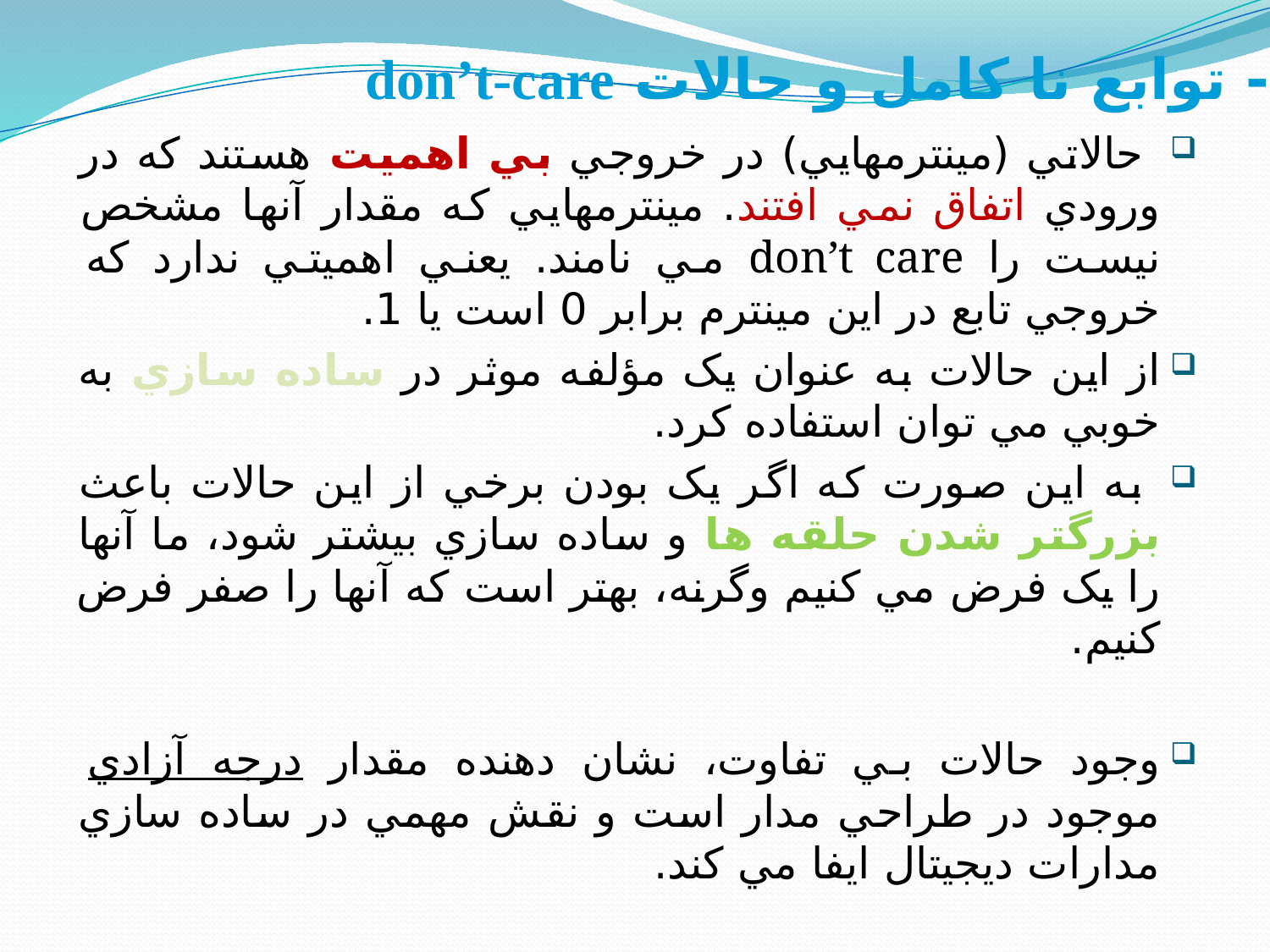

# - توابع نا کامل و حالات don’t-care
 حالاتي (مينترمهايي) در خروجي بي اهميت هستند که در ورودي اتفاق نمي افتند. مينترمهايي که مقدار آنها مشخص نيست را don’t care مي نامند. يعني اهميتي ندارد که خروجي تابع در اين مينترم برابر 0 است يا 1.
از اين حالات به عنوان يک مؤلفه موثر در ساده سازي به خوبي مي توان استفاده کرد.
 به اين صورت که اگر يک بودن برخي از اين حالات باعث بزرگتر شدن حلقه ها و ساده سازي بيشتر شود، ما آنها را يک فرض مي کنيم وگرنه، بهتر است که آنها را صفر فرض کنيم.

وجود حالات بي تفاوت، نشان دهنده مقدار درجه آزادي موجود در طراحي مدار است و نقش مهمي در ساده سازي مدارات ديجيتال ايفا مي کند.